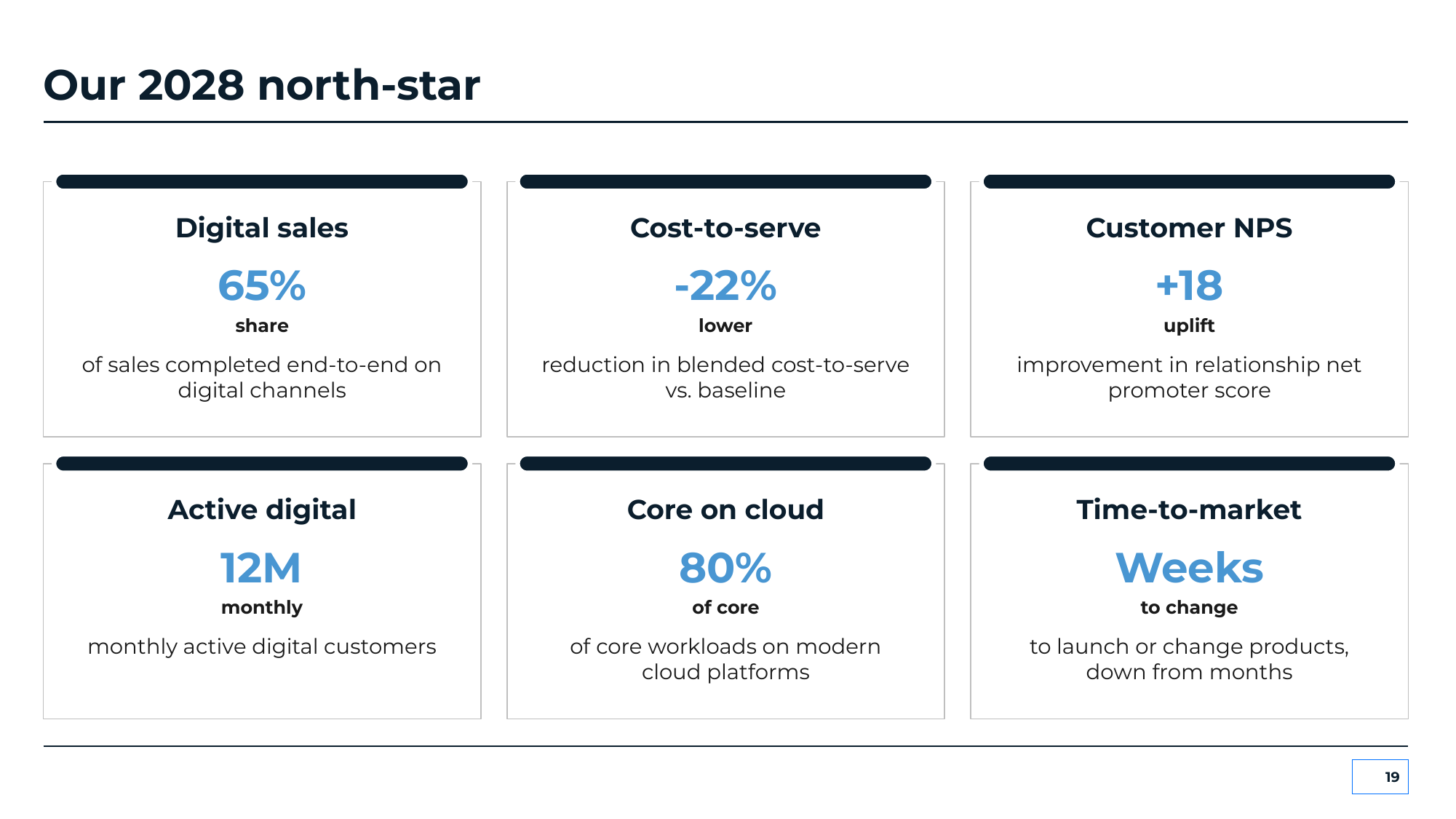

# Our 2028 north-star

Digital sales
Cost-to-serve
Customer NPS
65%
-22%
+18
share
lower
uplift
of sales completed end-to-end on digital channels
reduction in blended cost-to-serve vs. baseline
improvement in relationship net promoter score

Active digital
Core on cloud
Time-to-market
12M
80%
Weeks
monthly
of core
to change
monthly active digital customers
of core workloads on modern cloud platforms
to launch or change products, down from months
19